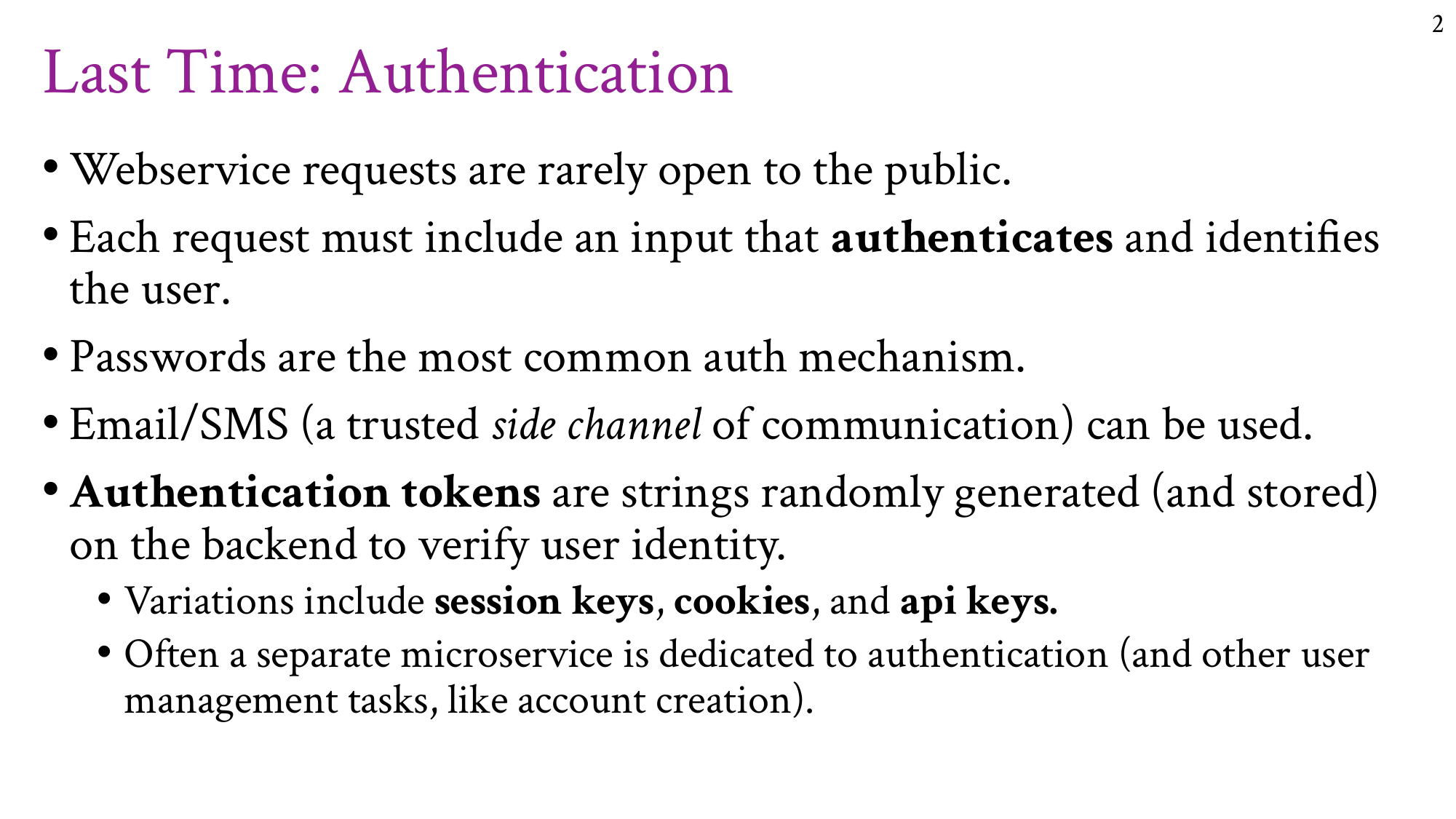

# Last Time: Authentication
Webservice requests are rarely open to the public.
Each request must include an input that authenticates and identifies the user.
Passwords are the most common auth mechanism.
Email/SMS (a trusted side channel of communication) can be used.
Authentication tokens are strings randomly generated (and stored) on the backend to verify user identity.
Variations include session keys, cookies, and api keys.
Often a separate microservice is dedicated to authentication (and other user management tasks, like account creation).